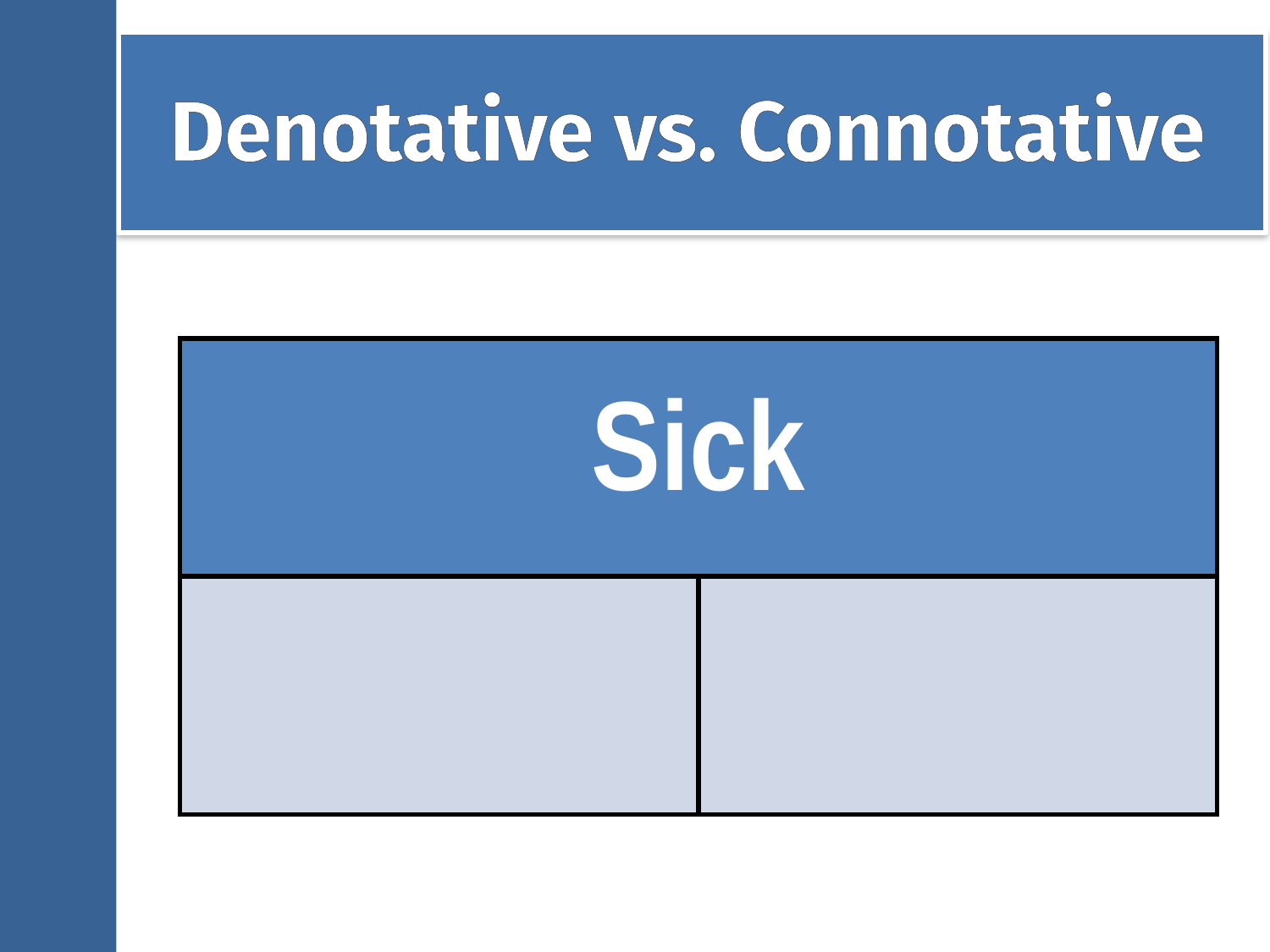

Denotative vs. Connotative
| Sick |  |
| --- | --- |
|  |  |